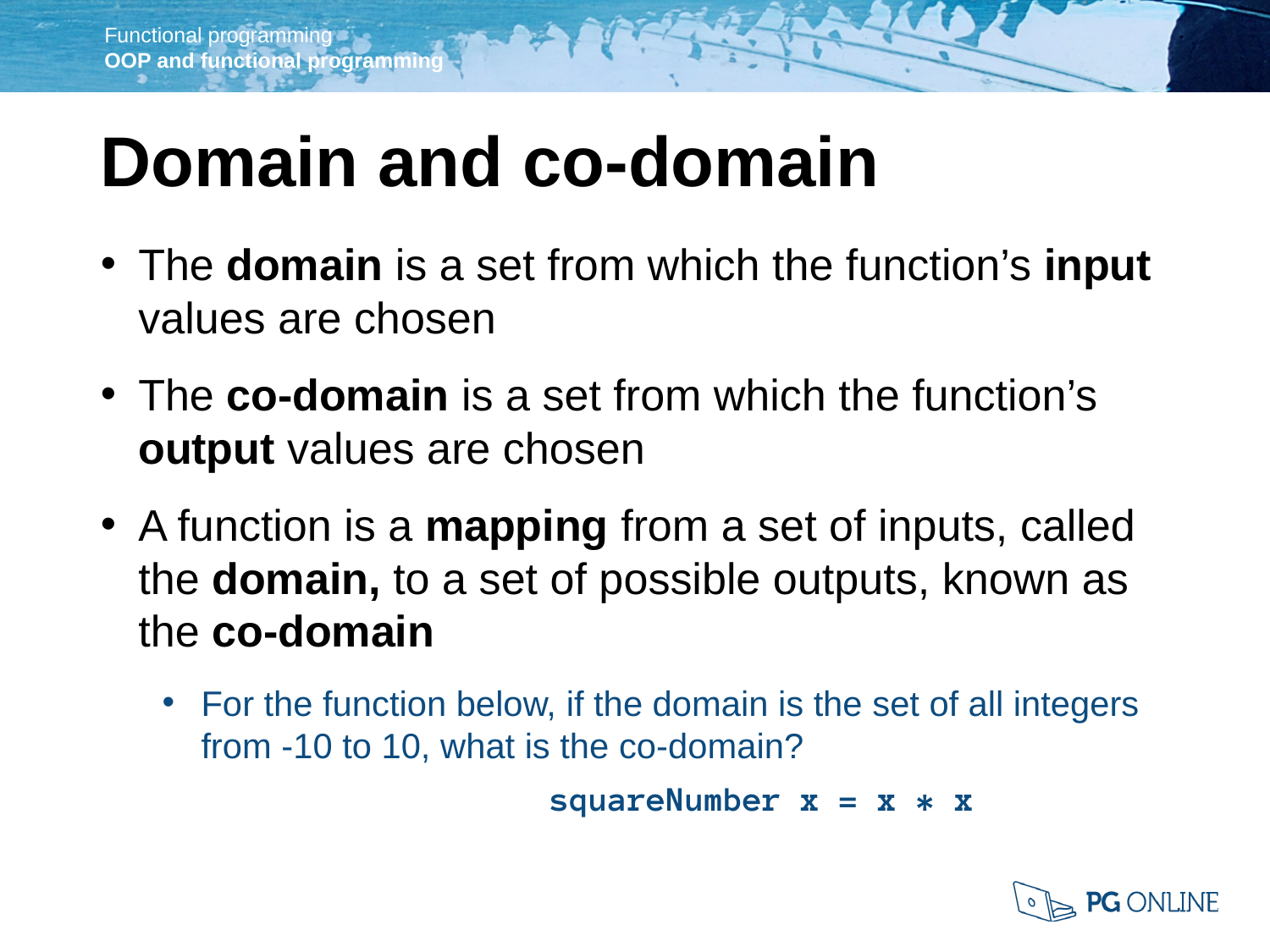

Domain and co-domain
The domain is a set from which the function’s input values are chosen
The co-domain is a set from which the function’s output values are chosen
A function is a mapping from a set of inputs, called the domain, to a set of possible outputs, known as the co-domain
For the function below, if the domain is the set of all integers from -10 to 10, what is the co-domain?
 		squareNumber x = x * x